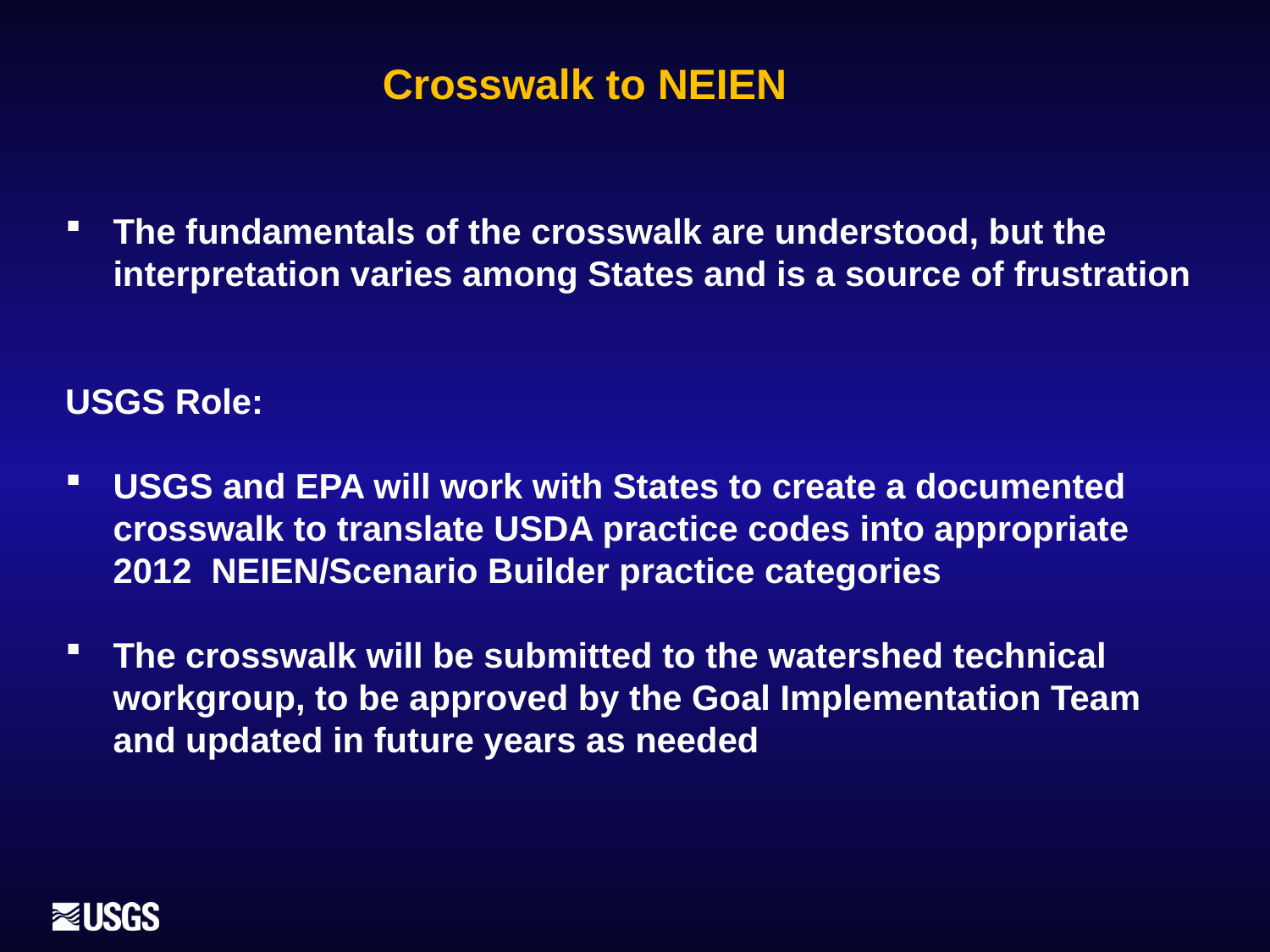

Crosswalk to NEIEN

The fundamentals of the crosswalk are understood, but the interpretation varies among States and is a source of frustration

USGS Role:

USGS and EPA will work with States to create a documented crosswalk to translate USDA practice codes into appropriate 2012  NEIEN/Scenario Builder practice categories

The crosswalk will be submitted to the watershed technical workgroup, to be approved by the Goal Implementation Team and updated in future years as needed